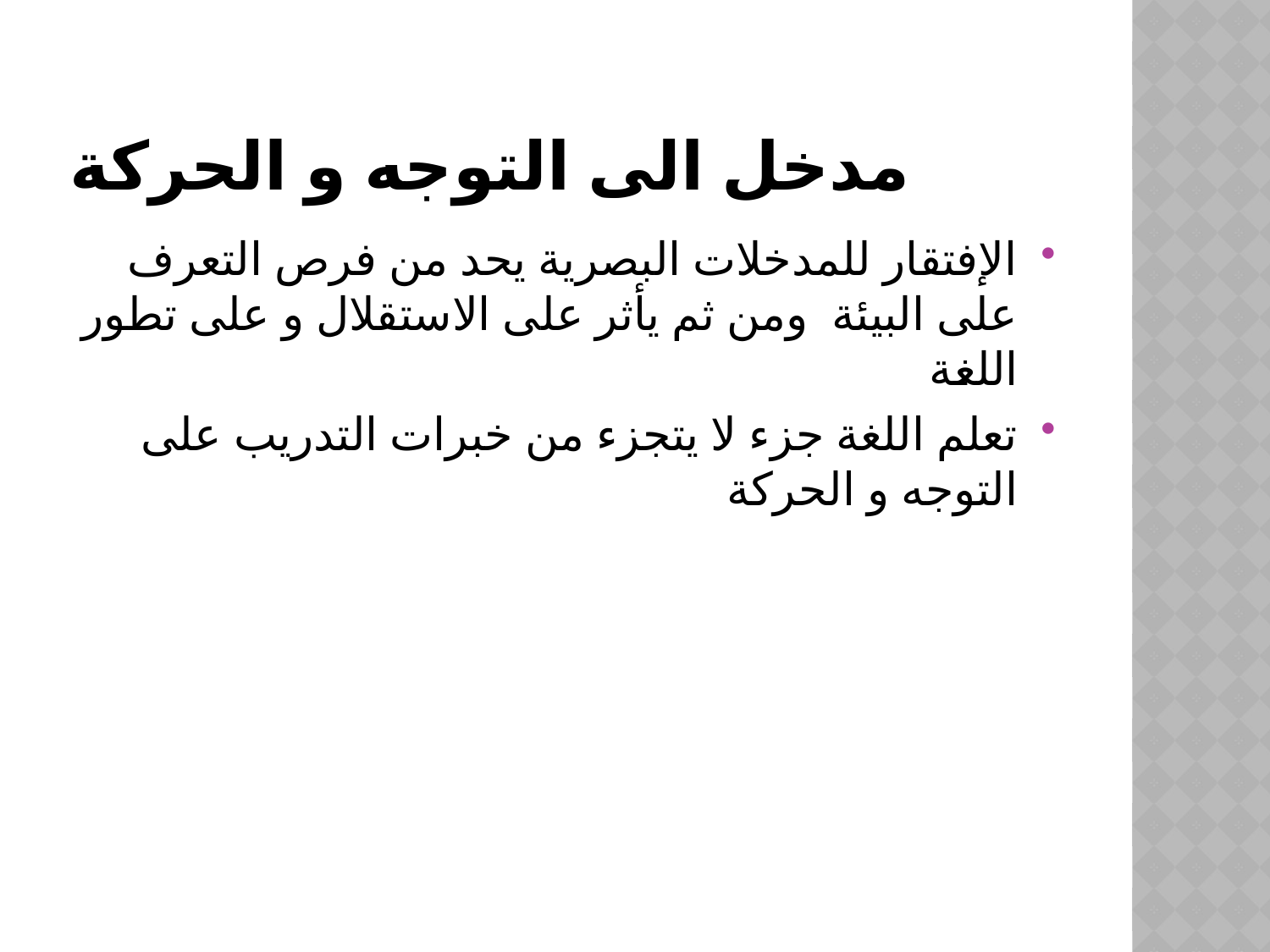

# مدخل الى التوجه و الحركة
الإفتقار للمدخلات البصرية يحد من فرص التعرف على البيئة  ومن ثم يأثر على الاستقلال و على تطور اللغة
تعلم اللغة جزء لا يتجزء من خبرات التدريب على التوجه و الحركة